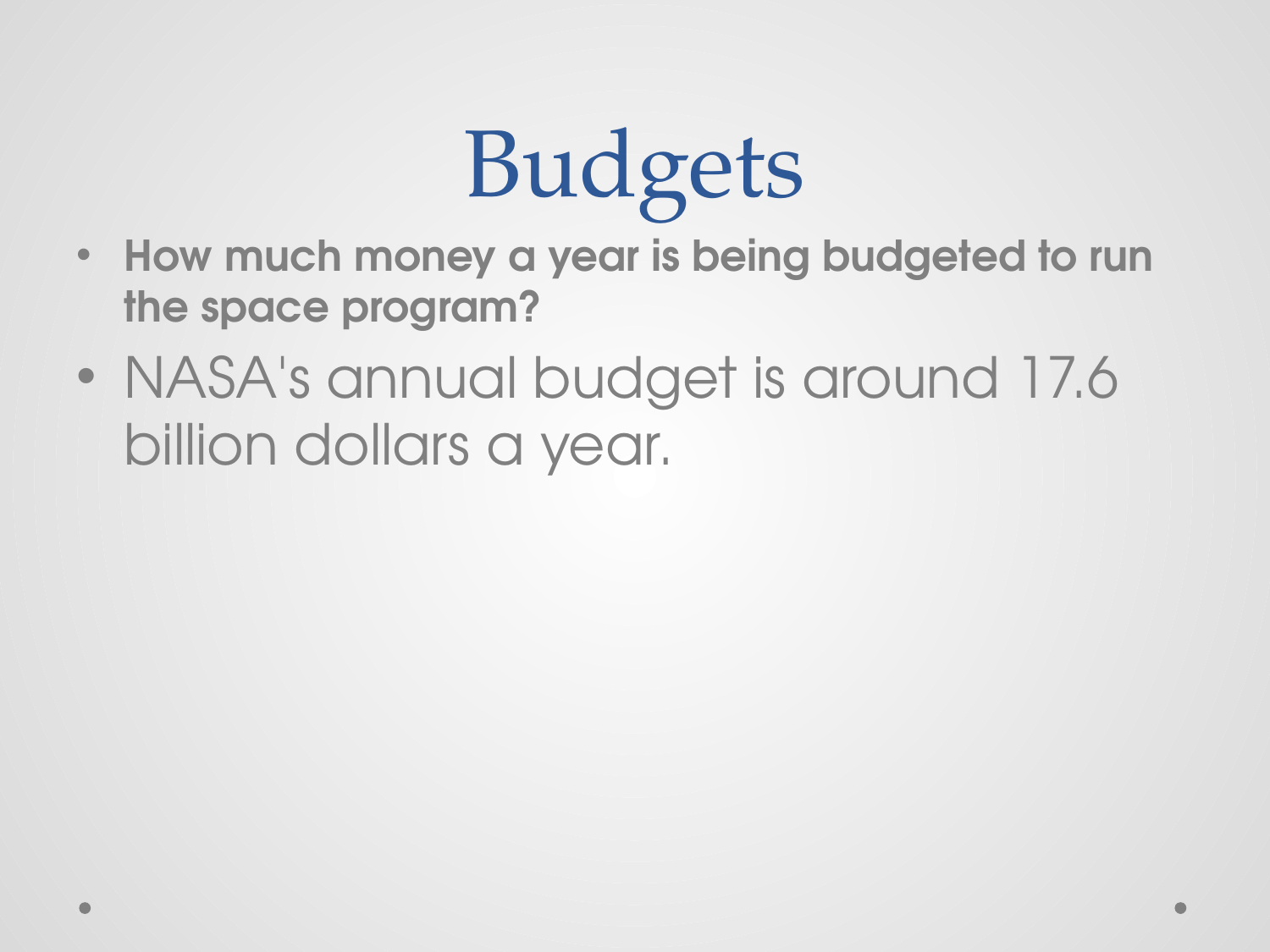

# Budgets
How much money a year is being budgeted to run the space program?
NASA's annual budget is around 17.6 billion dollars a year.